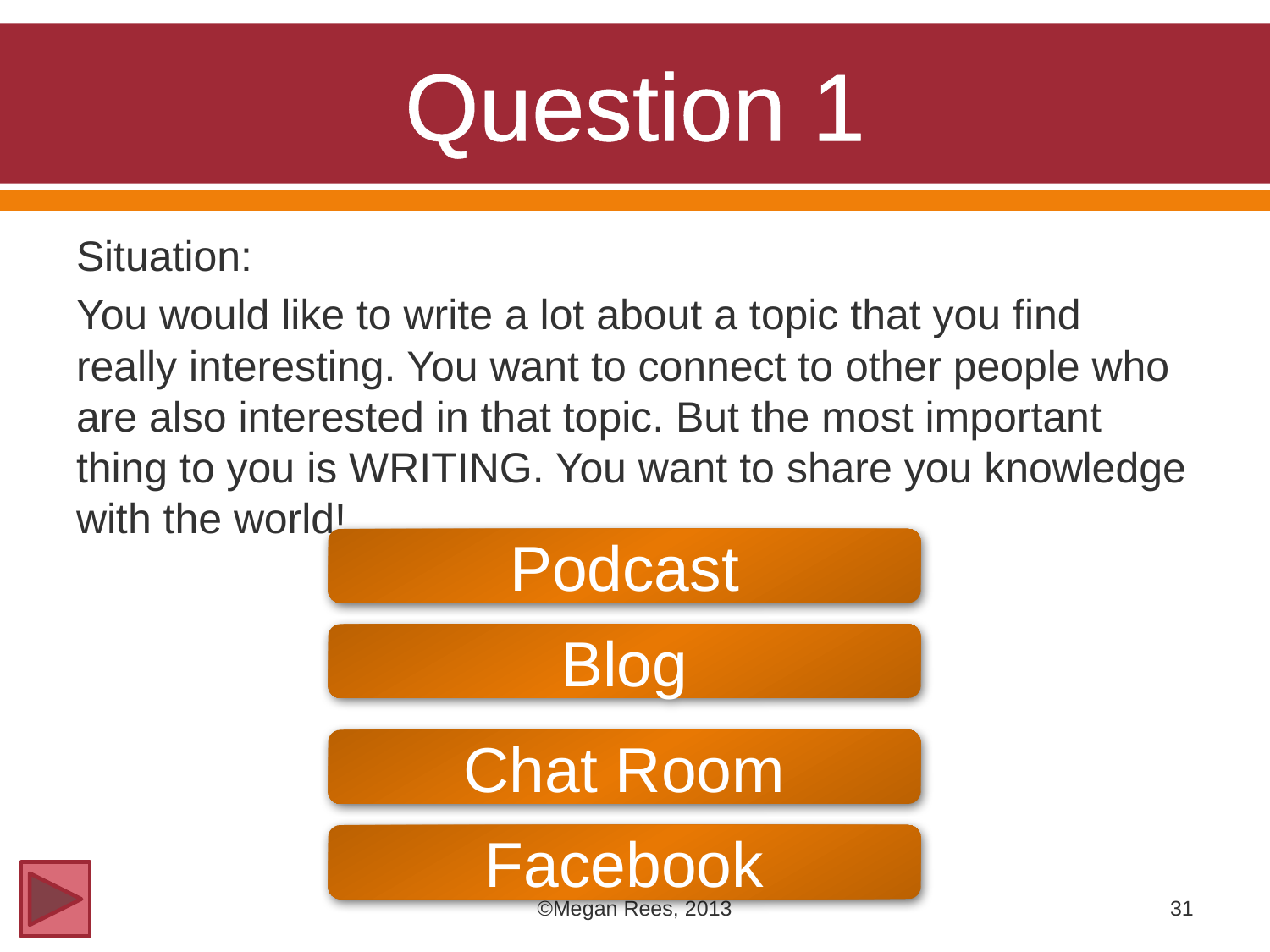

# Question 1
Situation:
You would like to write a lot about a topic that you find really interesting. You want to connect to other people who are also interested in that topic. But the most important thing to you is WRITING. You want to share you knowledge with the world!
Podcast
Blog
Chat Room
Facebook

©Megan Rees, 2013
31